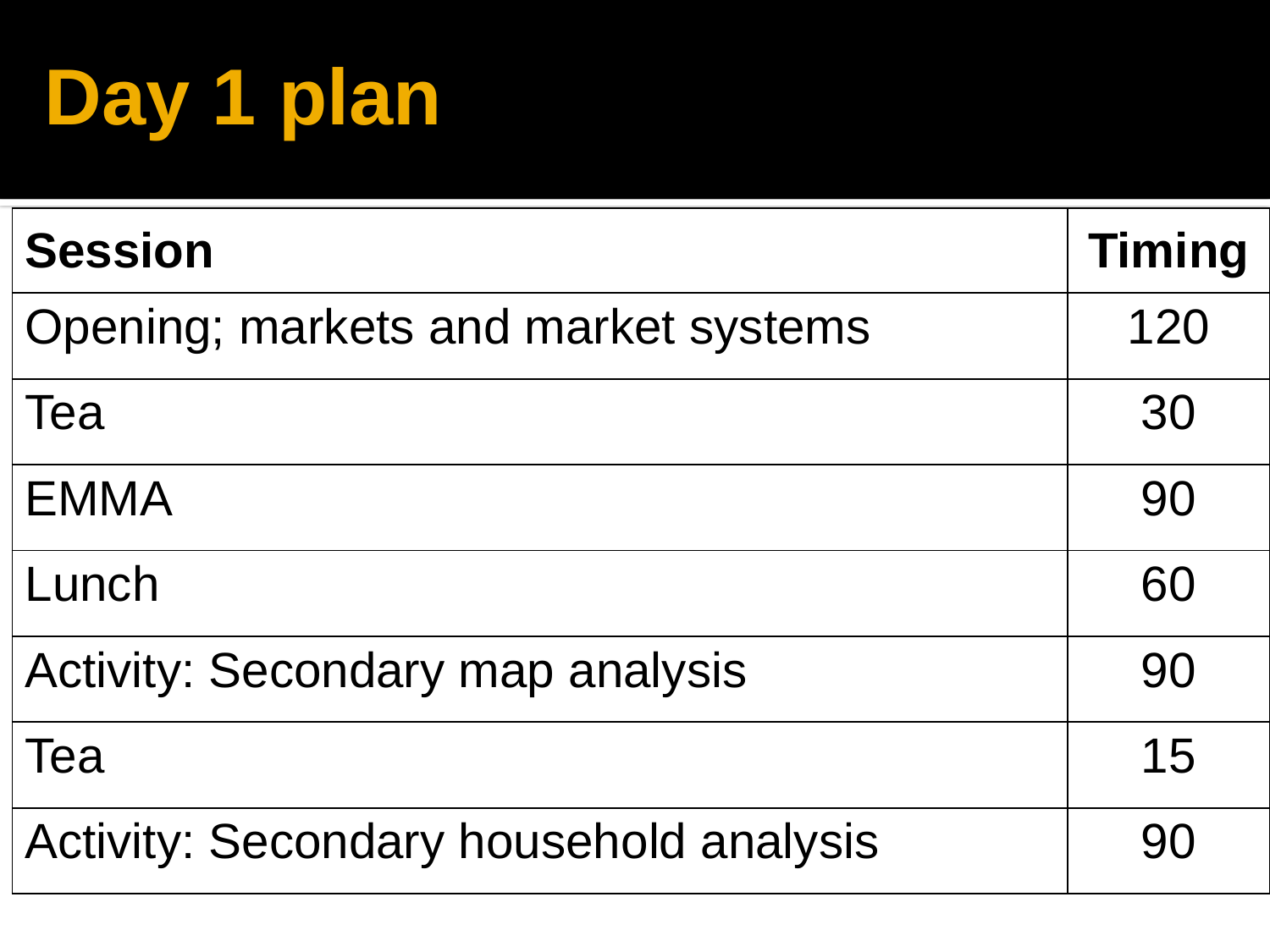

# Day 1 plan
| Session | Timing |
| --- | --- |
| Opening; markets and market systems | 120 |
| Tea | 30 |
| EMMA | 90 |
| Lunch | 60 |
| Activity: Secondary map analysis | 90 |
| Tea | 15 |
| Activity: Secondary household analysis | 90 |